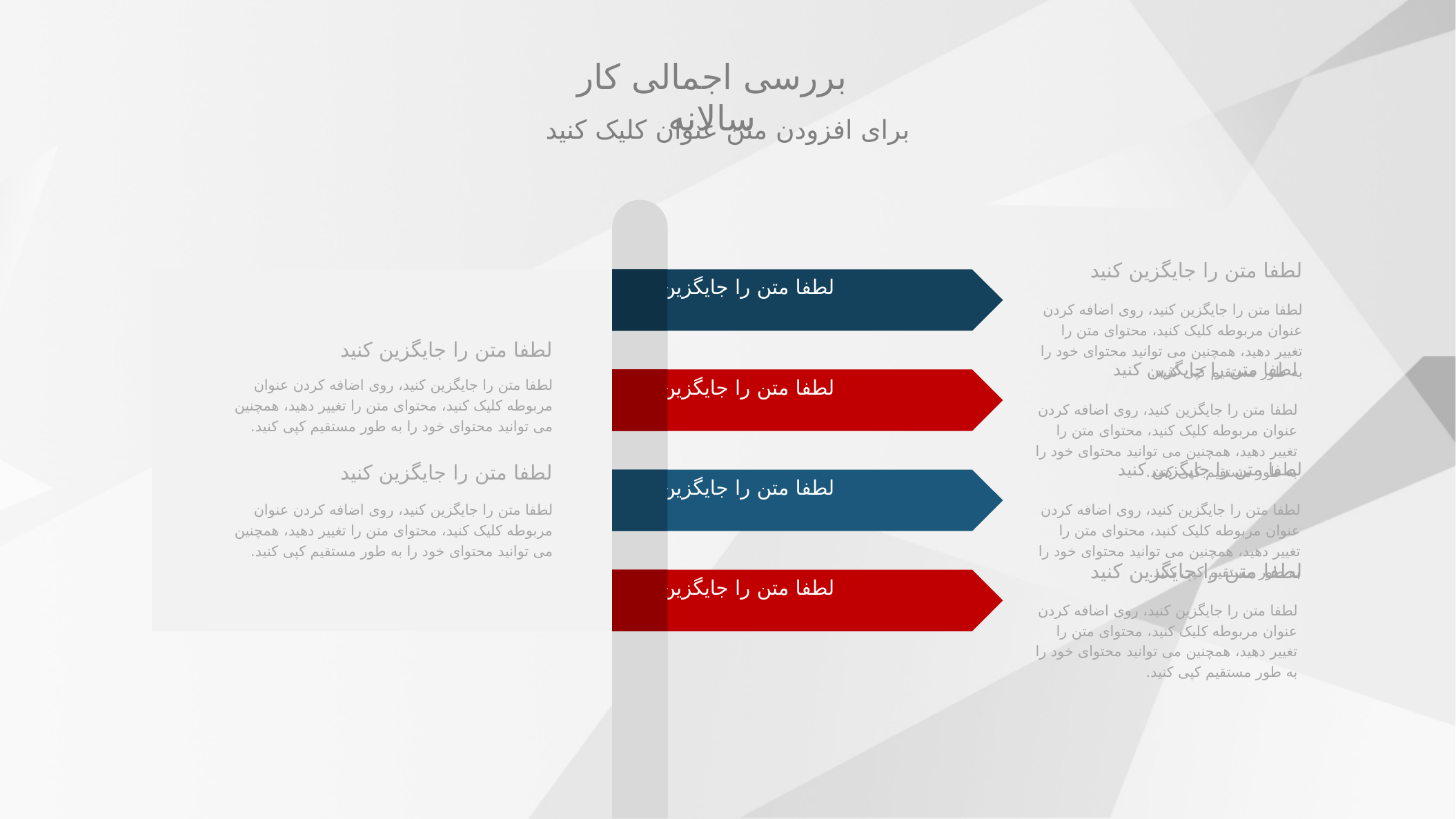

بررسی اجمالی کار سالانه
برای افزودن متن عنوان کلیک کنید

لطفا متن را جایگزین کنید
لطفا متن را جایگزین کنید، روی اضافه کردن عنوان مربوطه کلیک کنید، محتوای متن را تغییر دهید، همچنین می توانید محتوای خود را به طور مستقیم کپی کنید.

لطفا متن را جایگزین کنید
لطفا متن را جایگزین کنید، روی اضافه کردن عنوان مربوطه کلیک کنید، محتوای متن را تغییر دهید، همچنین می توانید محتوای خود را به طور مستقیم کپی کنید.
لطفا متن را جایگزین کنید، روی اضافه کردن عنوان مربوطه کلیک کنید، محتوای متن را تغییر دهید، همچنین می توانید محتوای خود را به طور مستقیم کپی کنید.

لطفا متن را جایگزین کنید

لطفا متن را جایگزین کنید
لطفا متن را جایگزین کنید، روی اضافه کردن عنوان مربوطه کلیک کنید، محتوای متن را تغییر دهید، همچنین می توانید محتوای خود را به طور مستقیم کپی کنید.
لطفا متن را جایگزین کنید

لطفا متن را جایگزین کنید
لطفا متن را جایگزین کنید، روی اضافه کردن عنوان مربوطه کلیک کنید، محتوای متن را تغییر دهید، همچنین می توانید محتوای خود را به طور مستقیم کپی کنید.
لطفا متن را جایگزین کنید

لطفا متن را جایگزین کنید

لطفا متن را جایگزین کنید
لطفا متن را جایگزین کنید، روی اضافه کردن عنوان مربوطه کلیک کنید، محتوای متن را تغییر دهید، همچنین می توانید محتوای خود را به طور مستقیم کپی کنید.

لطفا متن را جایگزین کنید